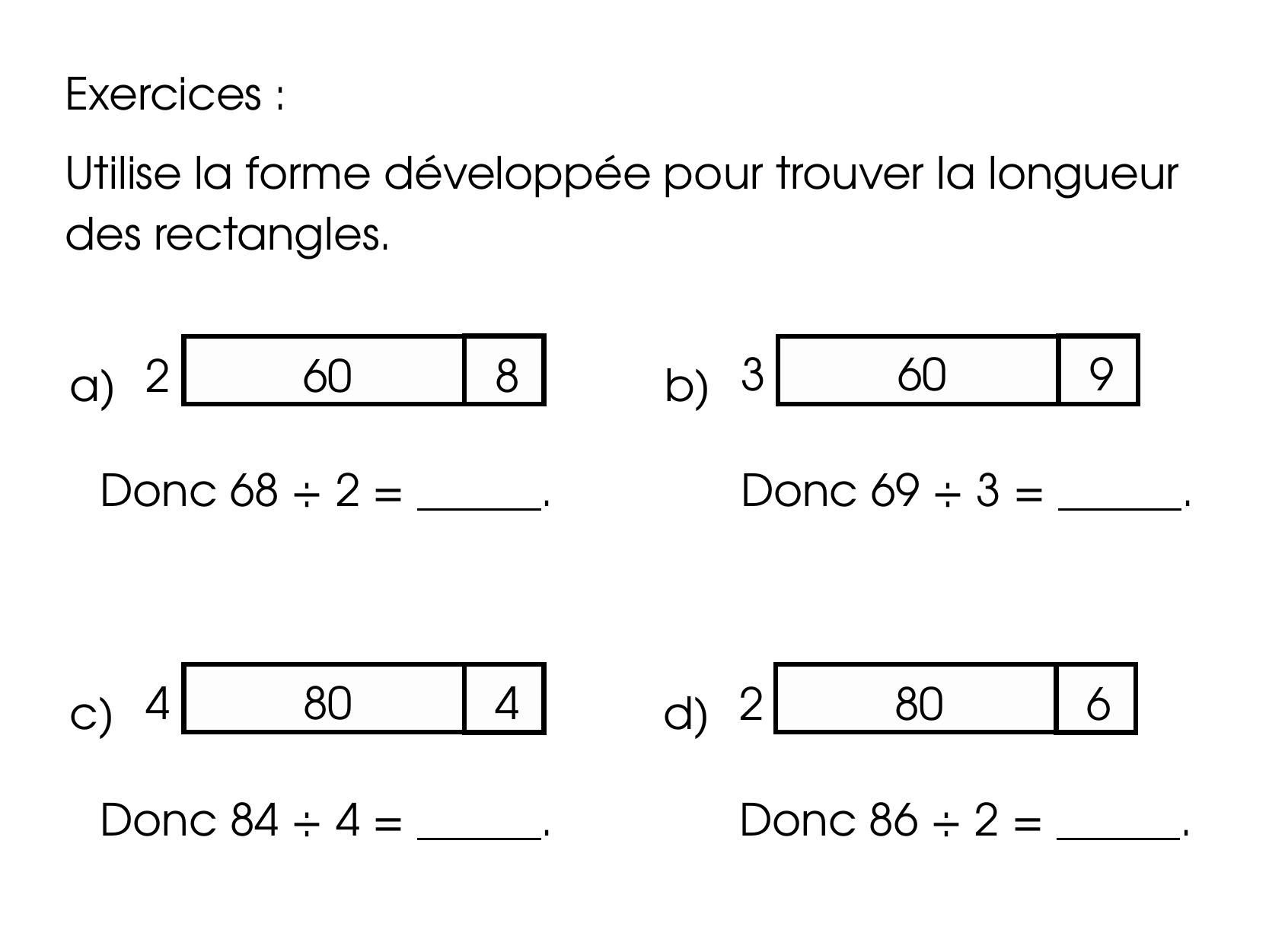

Exercices :
Utilise la forme développée pour trouver la longueur des rectangles.
3
60
9

b)
Donc 69 ÷ 3 =           .
2
60
8

a)
Donc 68 ÷ 2 =           .
4
80
4

c)
Donc 84 ÷ 4 =           .
2
80
6

d)
Donc 86 ÷ 2 =           .